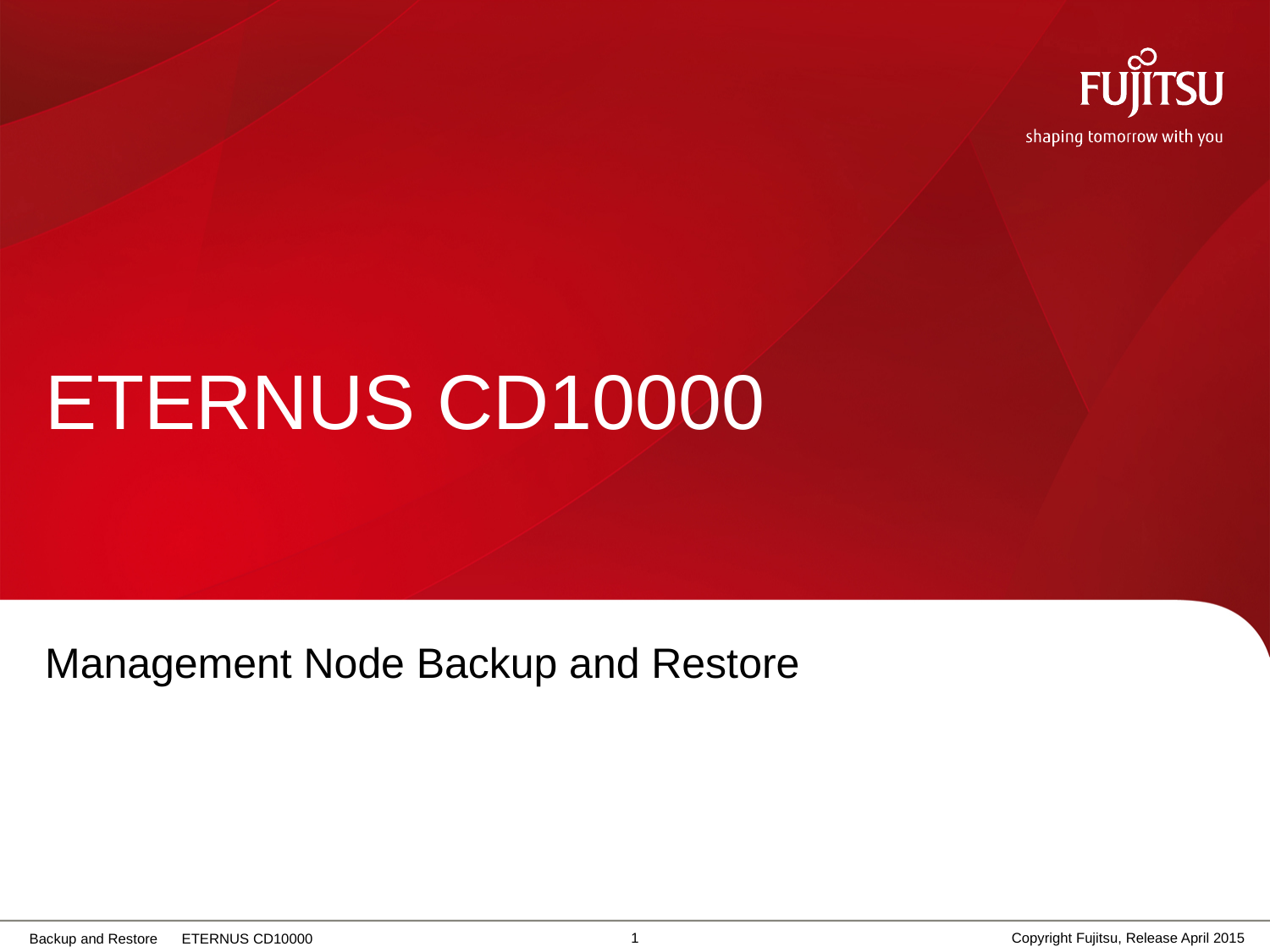

# ETERNUS CD10000
Management Node Backup and Restore
1
Copyright Fujitsu, Release April 2015
Backup and Restore      ETERNUS CD10000